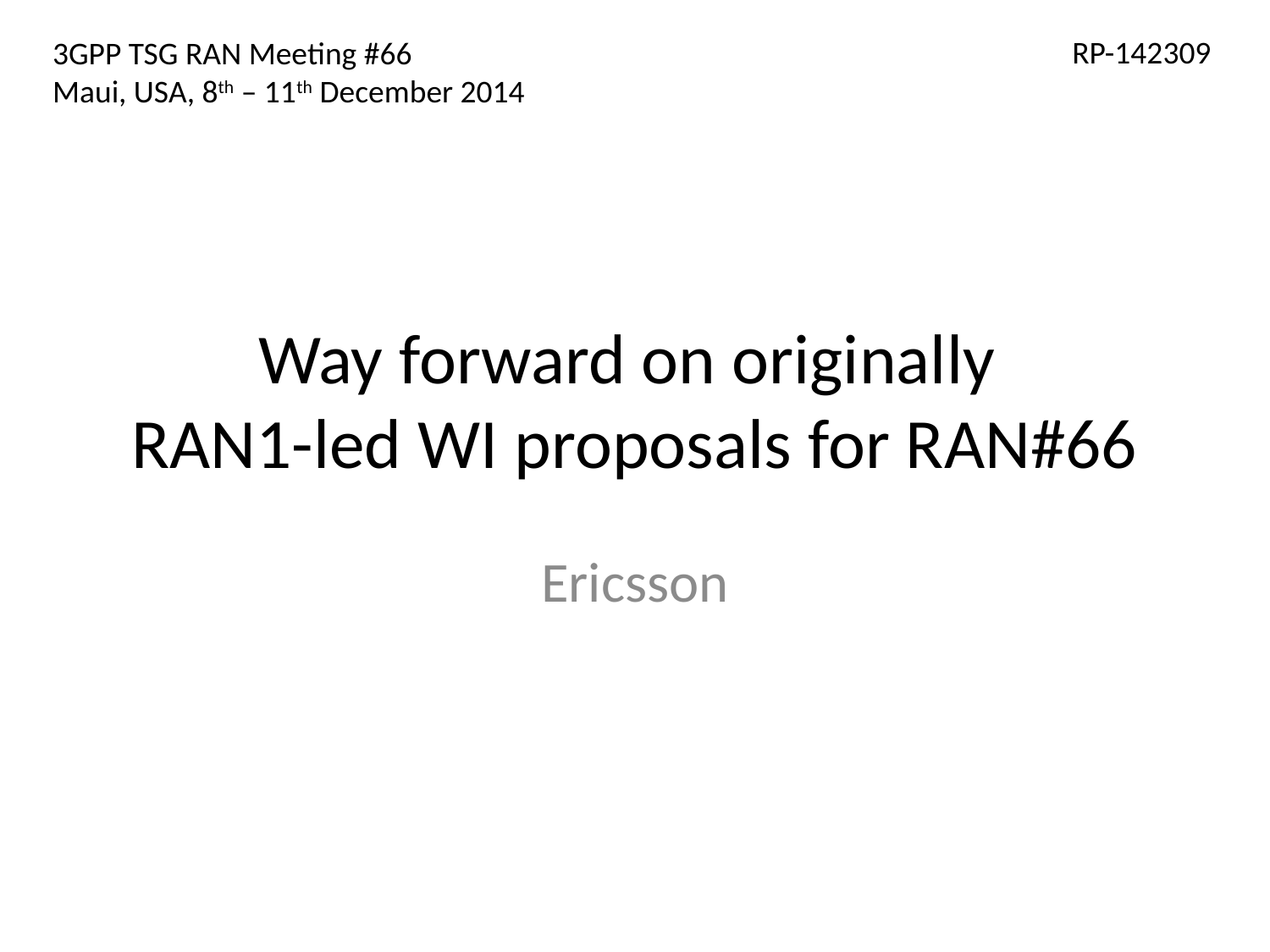

RP-142309
3GPP TSG RAN Meeting #66
Maui, USA, 8th – 11th December 2014
# Way forward on originally RAN1-led WI proposals for RAN#66
Ericsson